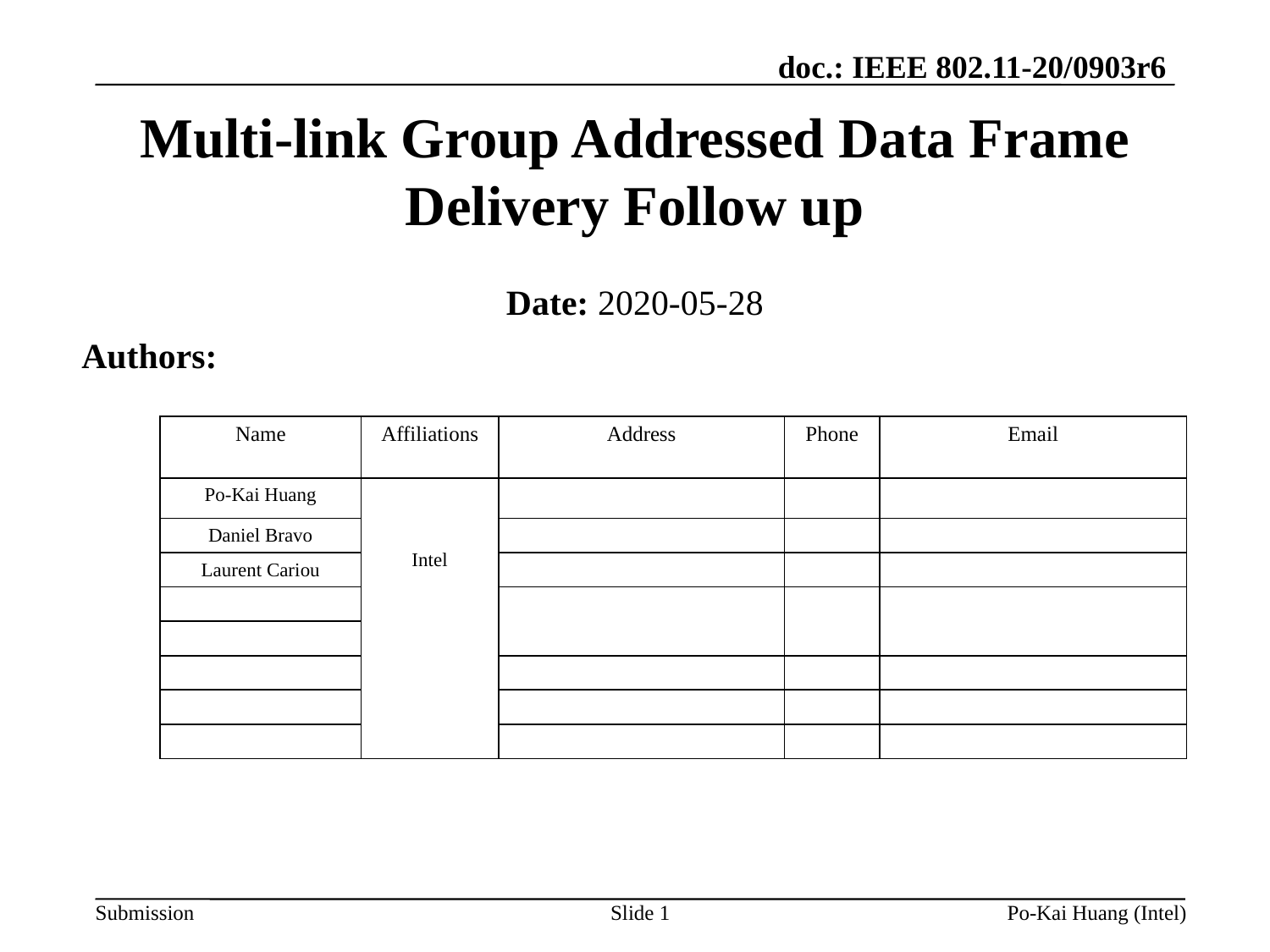

# Multi-link Group Addressed Data Frame Delivery Follow up
Date: 2020-05-28
Authors:
| Name | Affiliations | Address | Phone | Email |
| --- | --- | --- | --- | --- |
| Po-Kai Huang | Intel |  |  |  |
| Daniel Bravo |  |  |  |  |
| Laurent Cariou |  |  |  |  |
|  |  |  |  |  |
|  |  |  |  |  |
|  |  |  |  |  |
|  |  |  |  |  |
|  |  |  |  |  |
|  |  |  |  |  |
Slide 1
Po-Kai Huang (Intel)